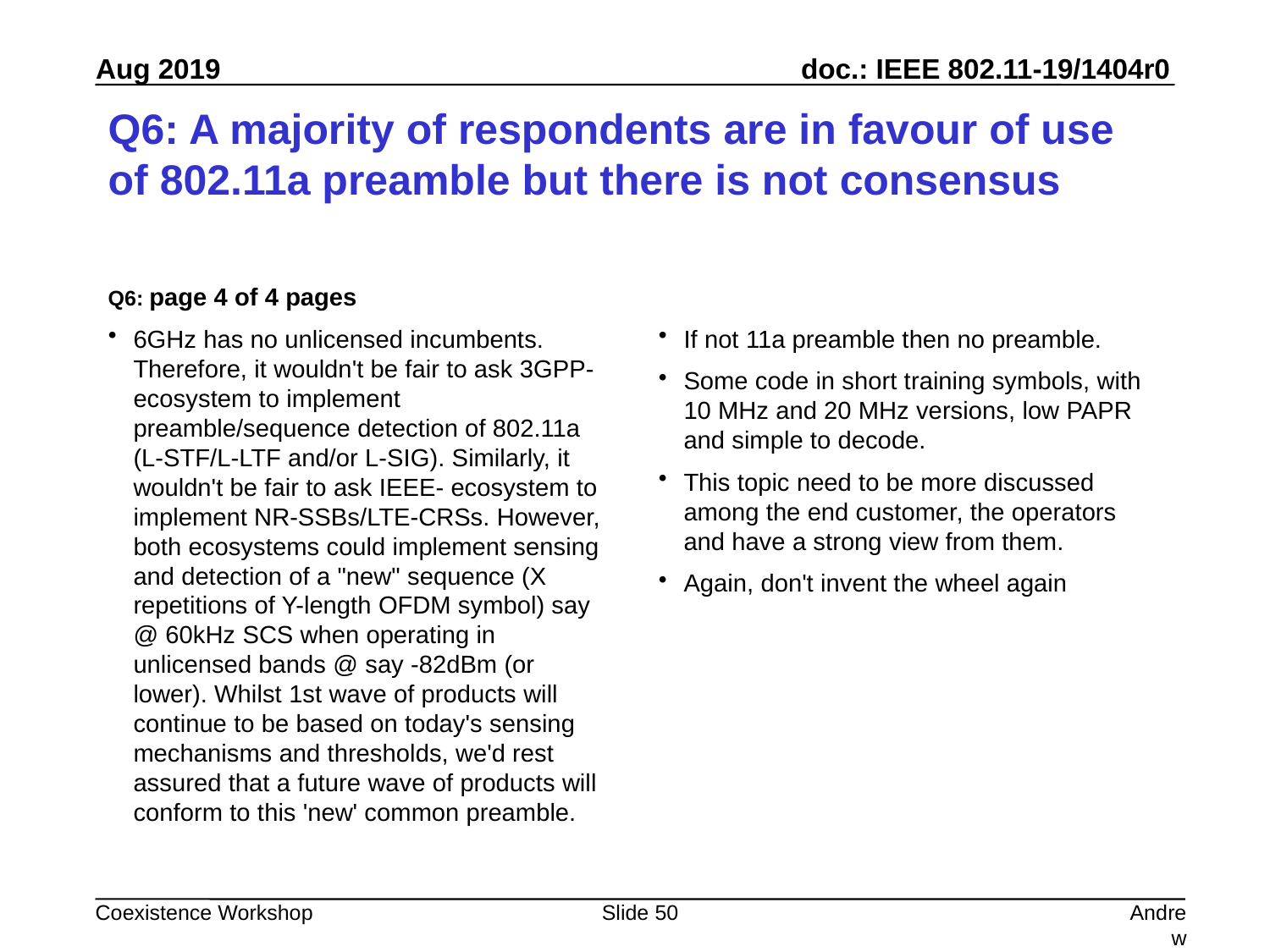

# Q6: A majority of respondents are in favour of use of 802.11a preamble but there is not consensus
Q6: page 4 of 4 pages
6GHz has no unlicensed incumbents. Therefore, it wouldn't be fair to ask 3GPP- ecosystem to implement preamble/sequence detection of 802.11a (L-STF/L-LTF and/or L-SIG). Similarly, it wouldn't be fair to ask IEEE- ecosystem to implement NR-SSBs/LTE-CRSs. However, both ecosystems could implement sensing and detection of a "new" sequence (X repetitions of Y-length OFDM symbol) say @ 60kHz SCS when operating in unlicensed bands @ say -82dBm (or lower). Whilst 1st wave of products will continue to be based on today's sensing mechanisms and thresholds, we'd rest assured that a future wave of products will conform to this 'new' common preamble.

If not 11a preamble then no preamble.
Some code in short training symbols, with 10 MHz and 20 MHz versions, low PAPR and simple to decode.
This topic need to be more discussed among the end customer, the operators and have a strong view from them.
Again, don't invent the wheel again

Slide 50
Andrew Myles, Cisco